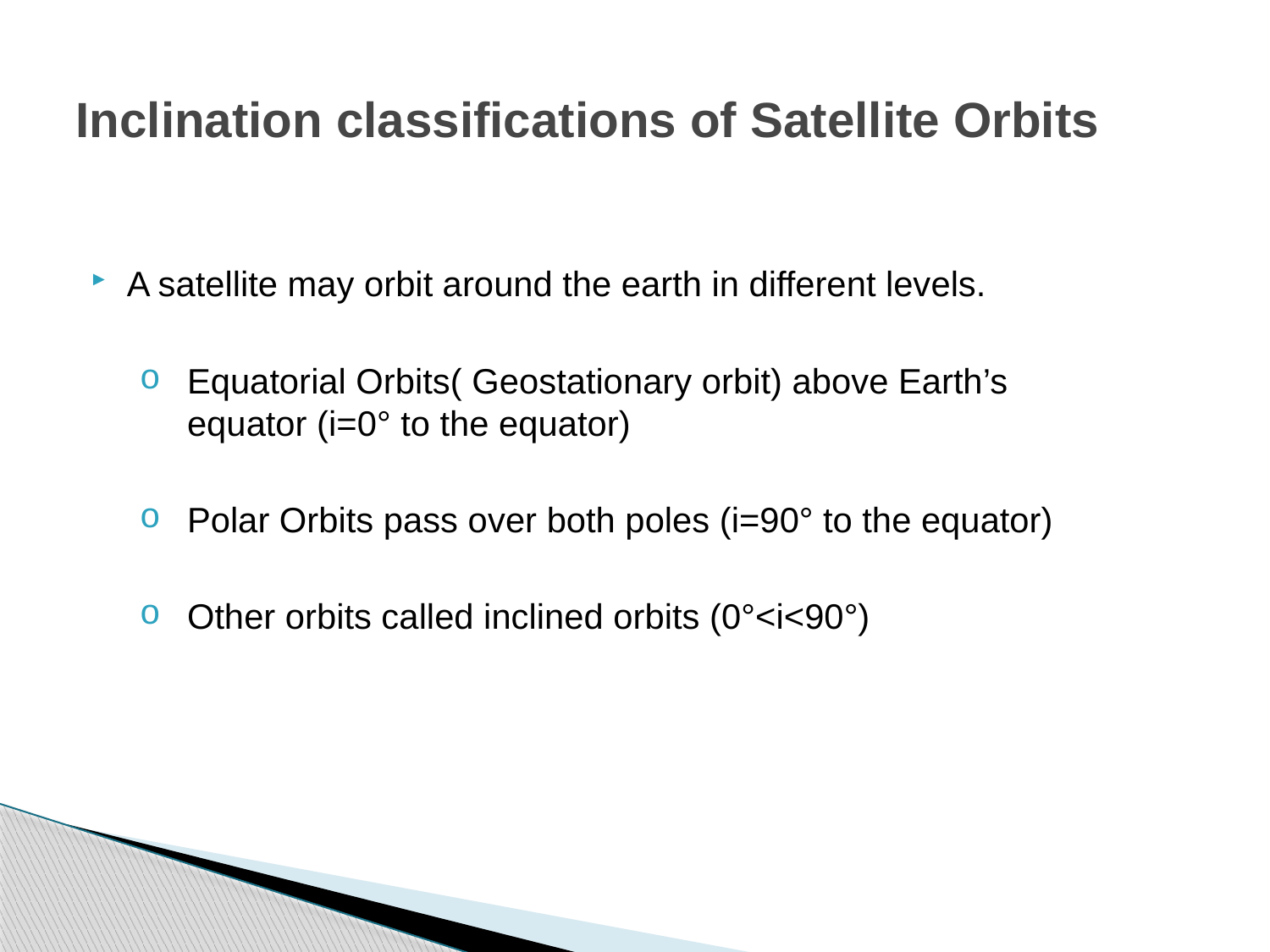

# Inclination classifications of Satellite Orbits

A satellite may orbit around the earth in different levels.

Equatorial Orbits( Geostationary orbit) above Earth’s equator (i=0° to the equator)

Polar Orbits pass over both poles (i=90° to the equator)

Other orbits called inclined orbits (0°<i<90°)